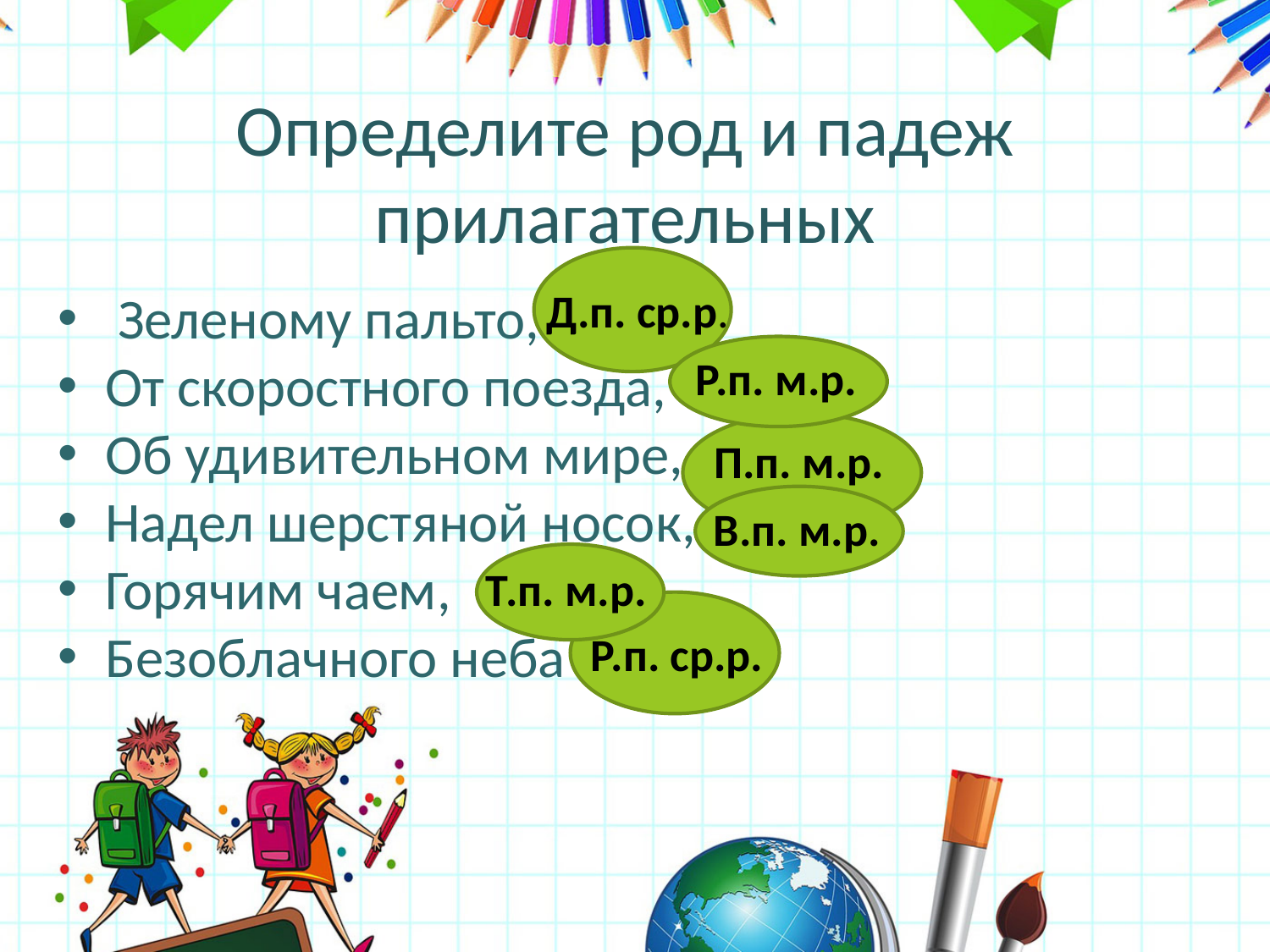

# Определите род и падеж прилагательных

 Зеленому пальто,
От скоростного поезда,
Об удивительном мире,
Надел шерстяной носок,
Горячим чаем,
Безоблачного неба

Д.п. ср.р.

Р.п. м.р.

П.п. м.р.

В.п. м.р.

Т.п. м.р.

Р.п. ср.р.